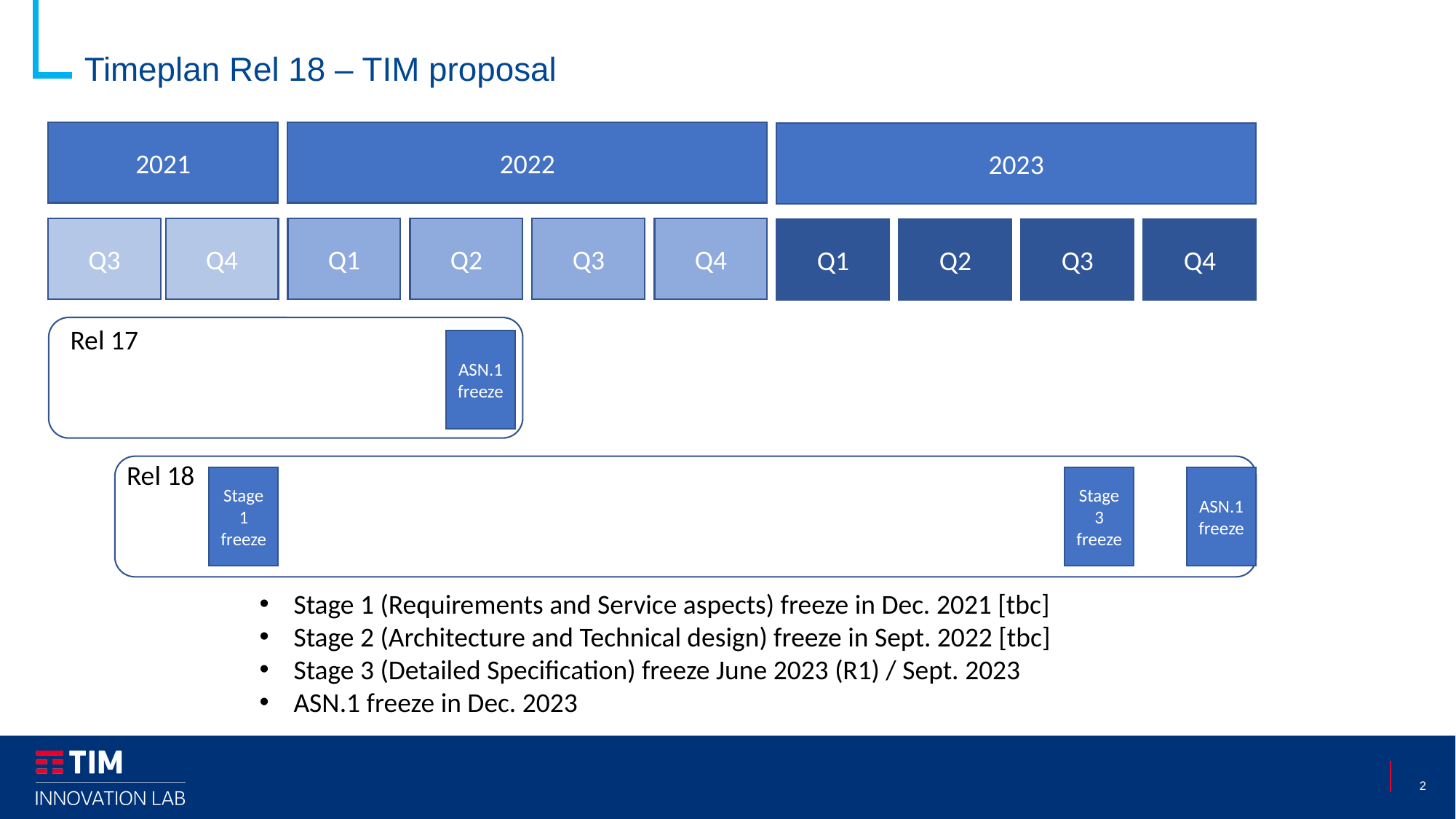

Timeplan Rel 18 – TIM proposal
2021
2022
2023
Q3
Q4
Q1
Q2
Q3
Q4
Q1
Q2
Q3
Q4

Rel 17
ASN.1 freeze
Rel 18

Stage 1 freeze
Stage 3 freeze
ASN.1 freeze
Stage 1 (Requirements and Service aspects) freeze in Dec. 2021 [tbc]
Stage 2 (Architecture and Technical design) freeze in Sept. 2022 [tbc]
Stage 3 (Detailed Specification) freeze June 2023 (R1) / Sept. 2023
ASN.1 freeze in Dec. 2023